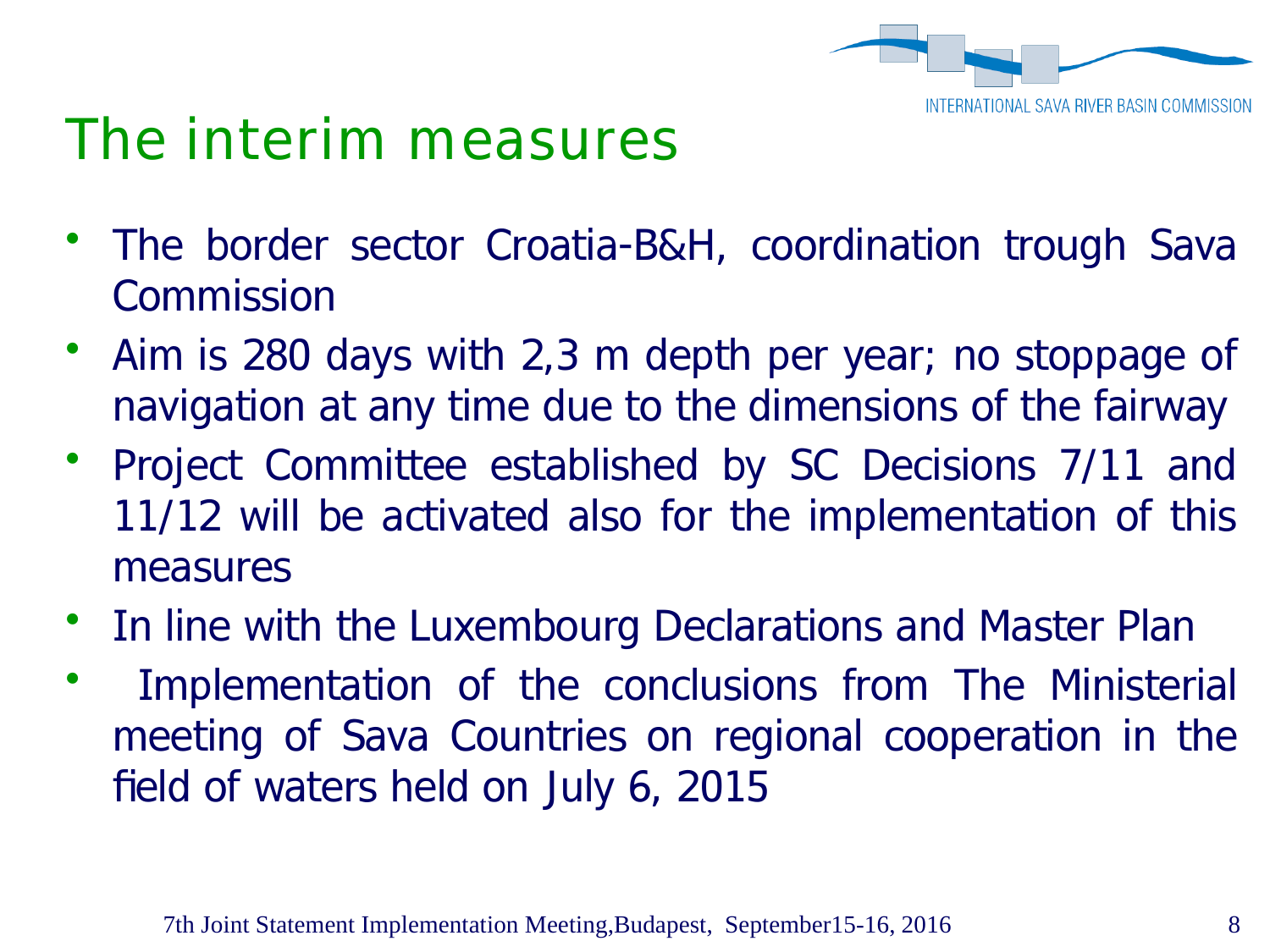

# The interim measures
The border sector Croatia-B&H, coordination trough Sava Commission
Aim is 280 days with 2,3 m depth per year; no stoppage of navigation at any time due to the dimensions of the fairway
Project Committee established by SC Decisions 7/11 and 11/12 will be activated also for the implementation of this measures
In line with the Luxembourg Declarations and Master Plan
 Implementation of the conclusions from The Ministerial meeting of Sava Countries on regional cooperation in the field of waters held on July 6, 2015

8
7th Joint Statement Implementation Meeting,Budapest,  September15-16, 2016